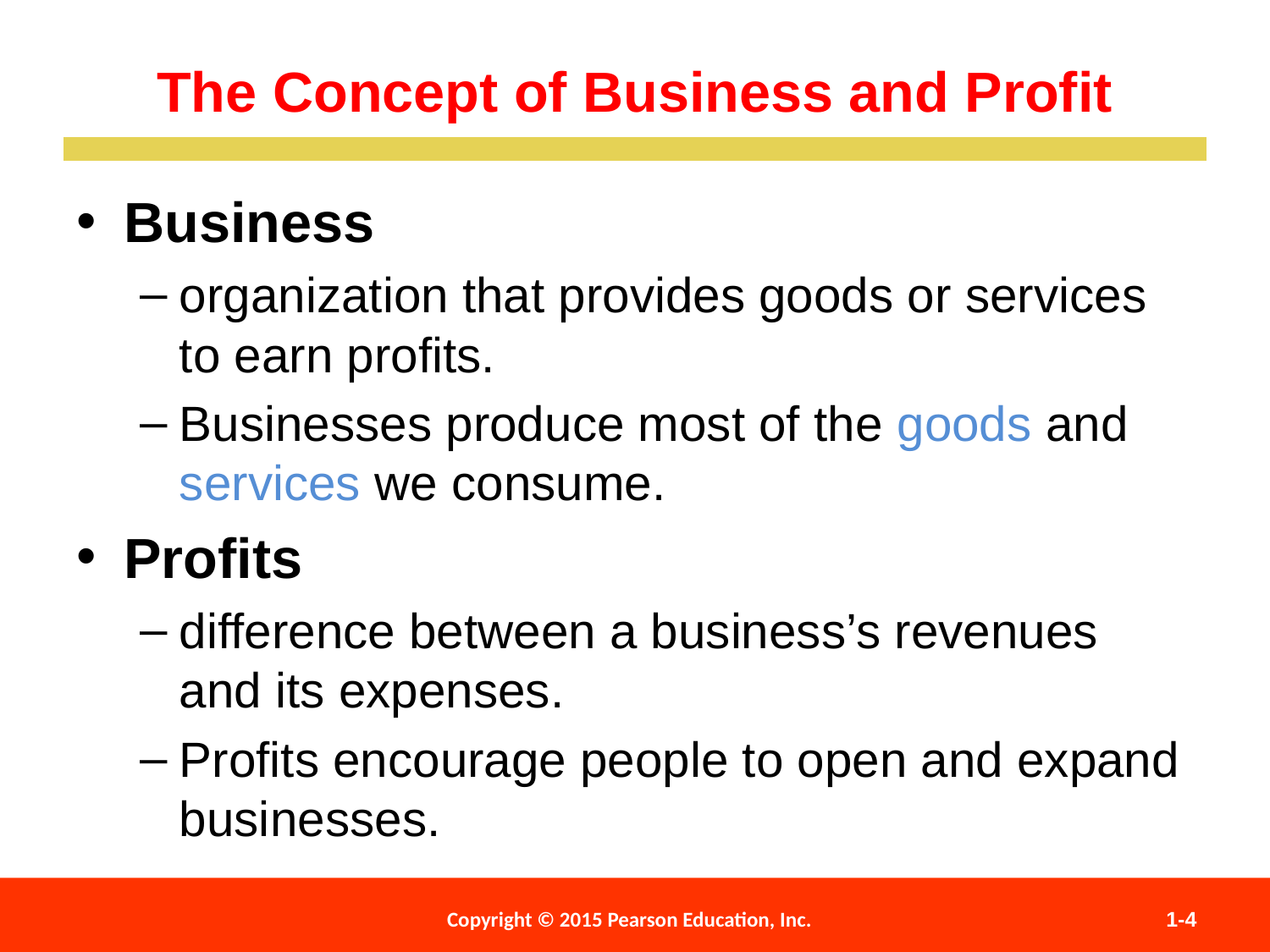

The Concept of Business and Profit
Business
organization that provides goods or services to earn profits.
Businesses produce most of the goods and services we consume.
Profits
difference between a business’s revenues and its expenses.
Profits encourage people to open and expand businesses.